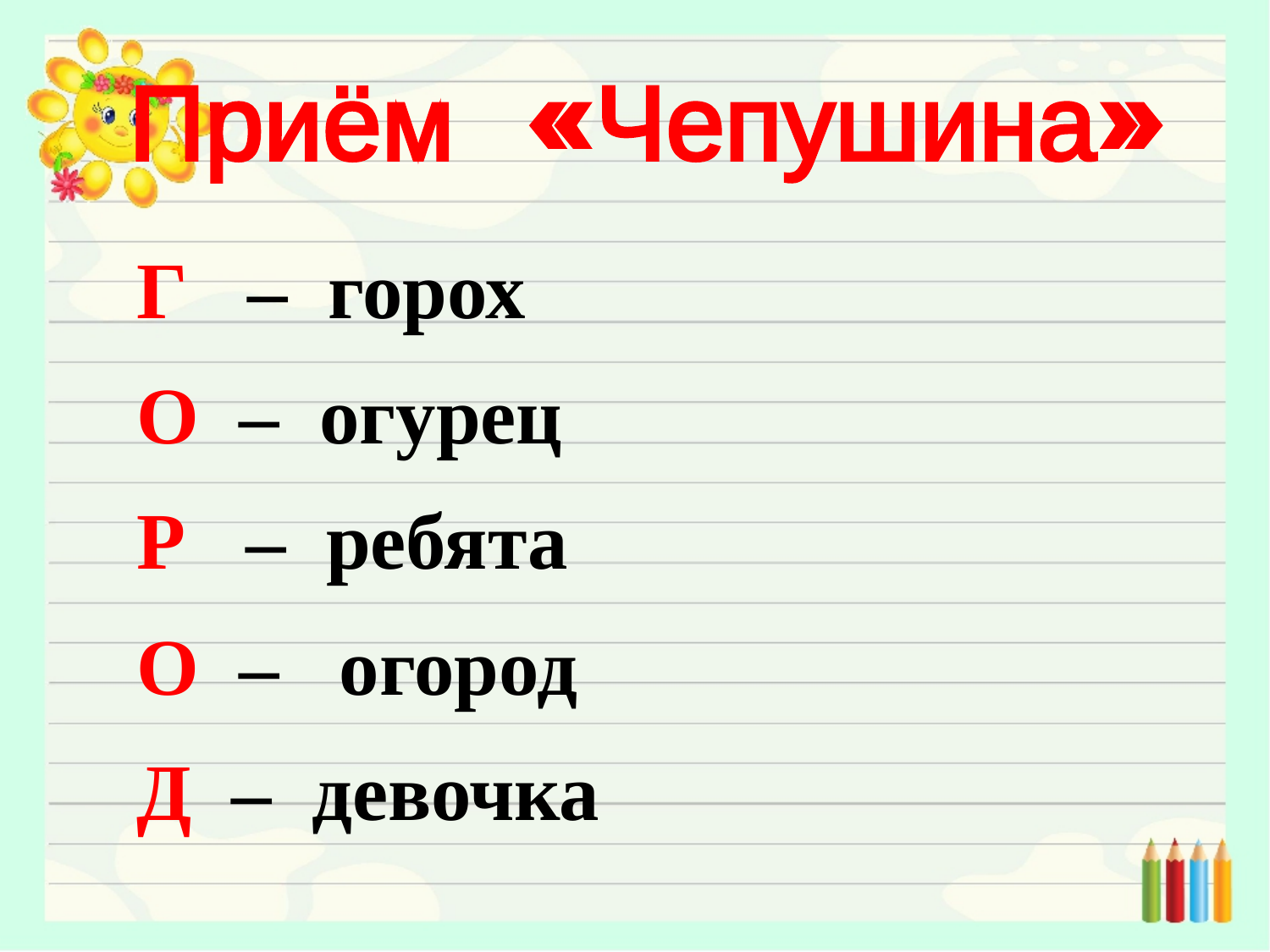

# Приём  «Чепушина»
   Г   –  горох
   О  –  огурец
   Р   –  ребята
   О  –   огород
   Д  –  девочка